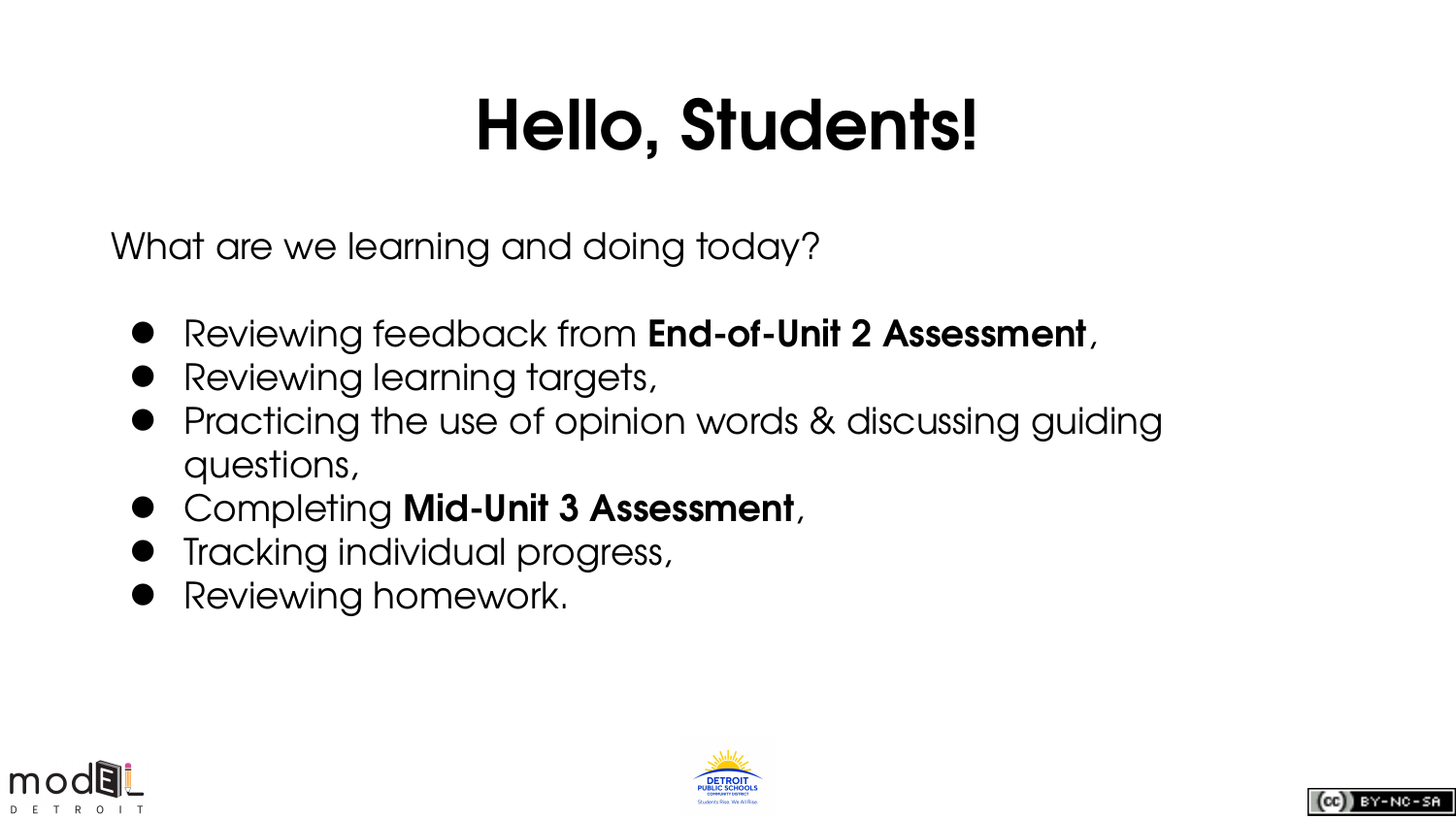

# Hello, Students!
What are we learning and doing today?

Reviewing feedback from End-of-Unit 2 Assessment,
Reviewing learning targets,
Practicing the use of opinion words & discussing guiding questions,
Completing Mid-Unit 3 Assessment,
Tracking individual progress,
Reviewing homework.